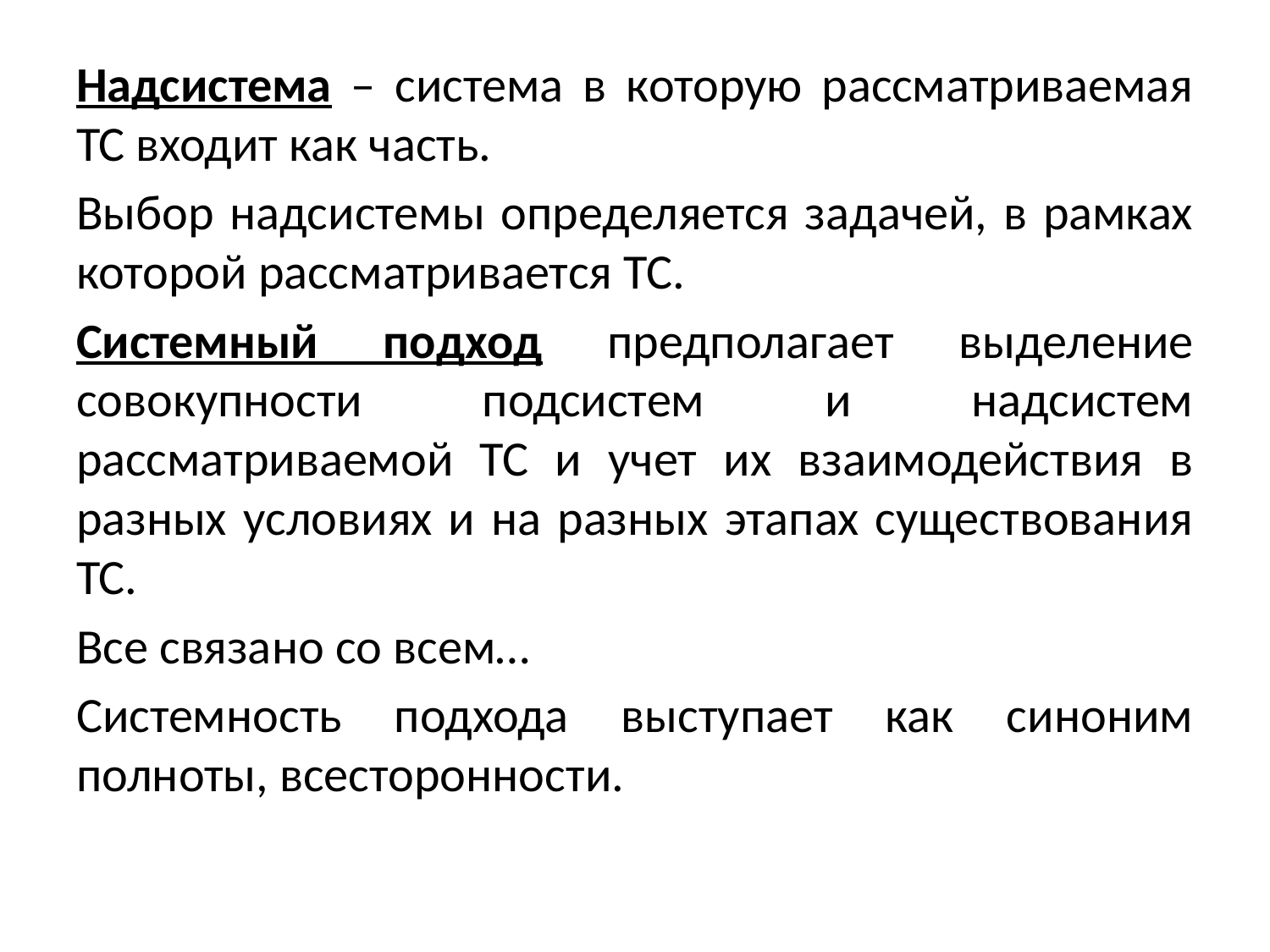

Надсистема – система в которую рассматриваемая ТС входит как часть.
Выбор надсистемы определяется задачей, в рамках которой рассматривается ТС.
Системный подход предполагает выделение совокупности подсистем и надсистем рассматриваемой ТС и учет их взаимодействия в разных условиях и на разных этапах существования ТС.
Все связано со всем…
Системность подхода выступает как синоним полноты, всесторонности.